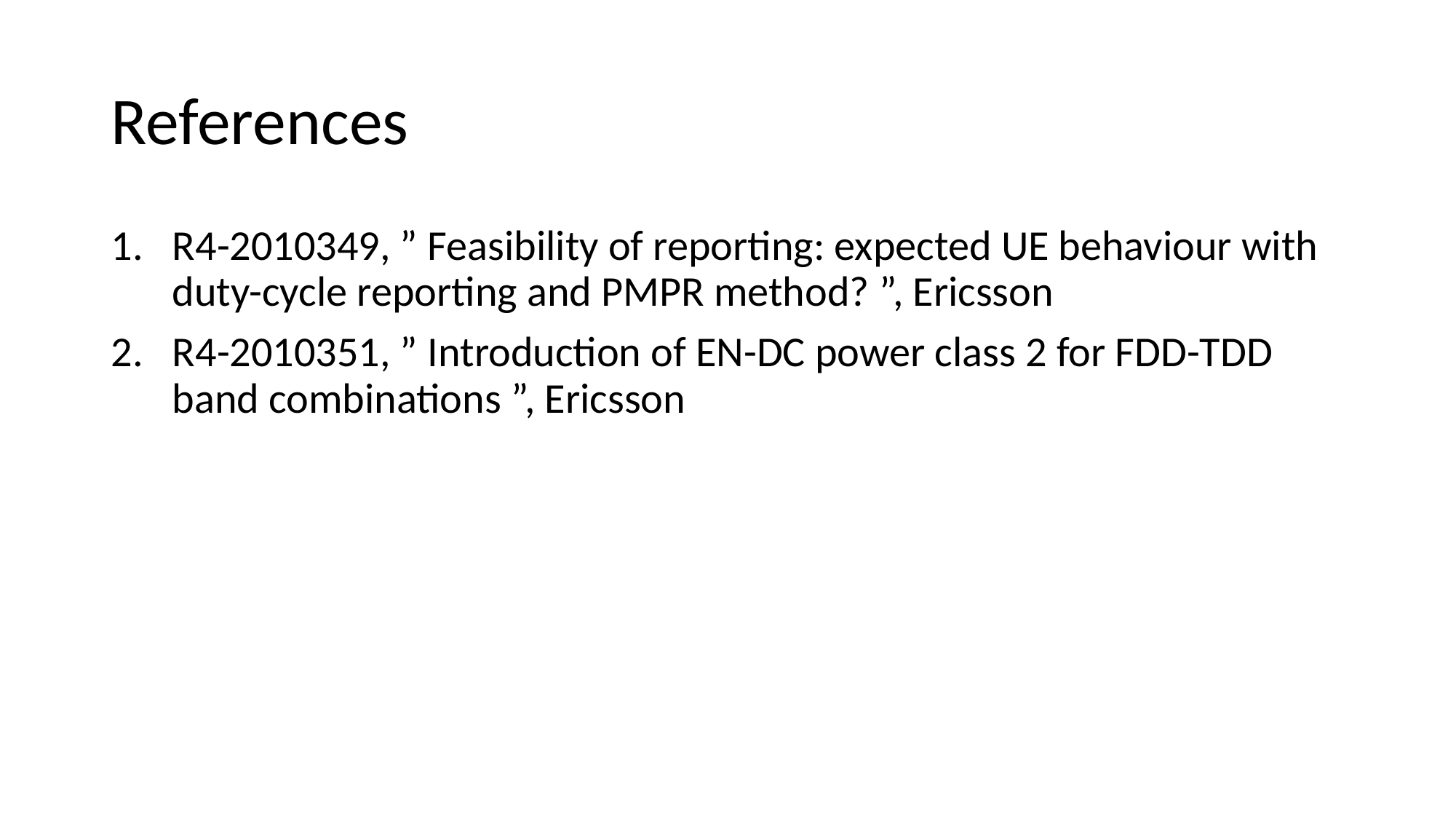

# References
R4-2010349, ” Feasibility of reporting: expected UE behaviour with  duty-cycle reporting and PMPR method? ”, Ericsson
R4-2010351, ” Introduction of EN-DC power class 2 for FDD-TDD band combinations ”, Ericsson